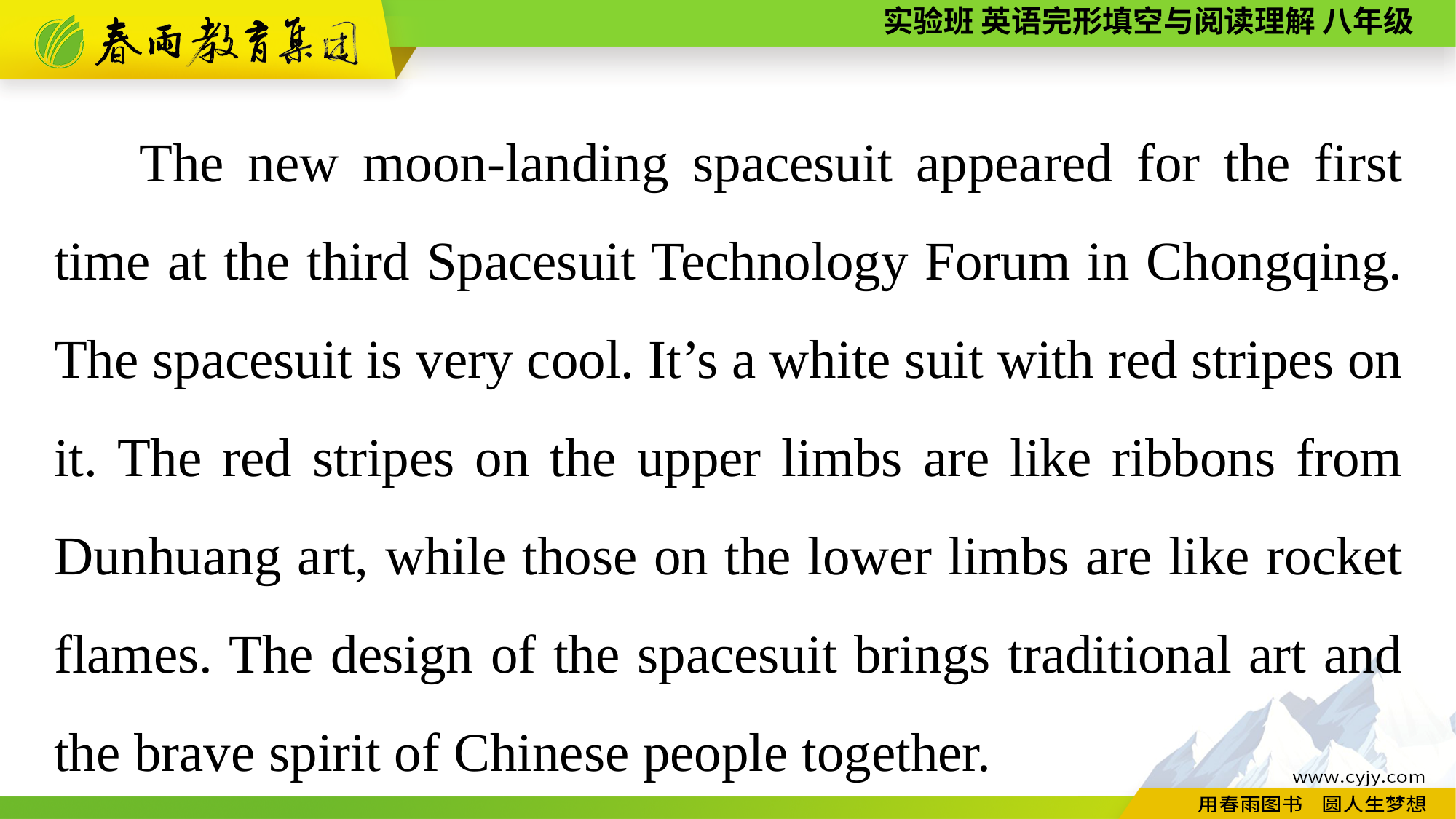

The new moon-landing spacesuit appeared for the first time at the third Spacesuit Technology Forum in Chongqing. The spacesuit is very cool. It’s a white suit with red stripes on it. The red stripes on the upper limbs are like ribbons from Dunhuang art, while those on the lower limbs are like rocket flames. The design of the spacesuit brings traditional art and the brave spirit of Chinese people together.